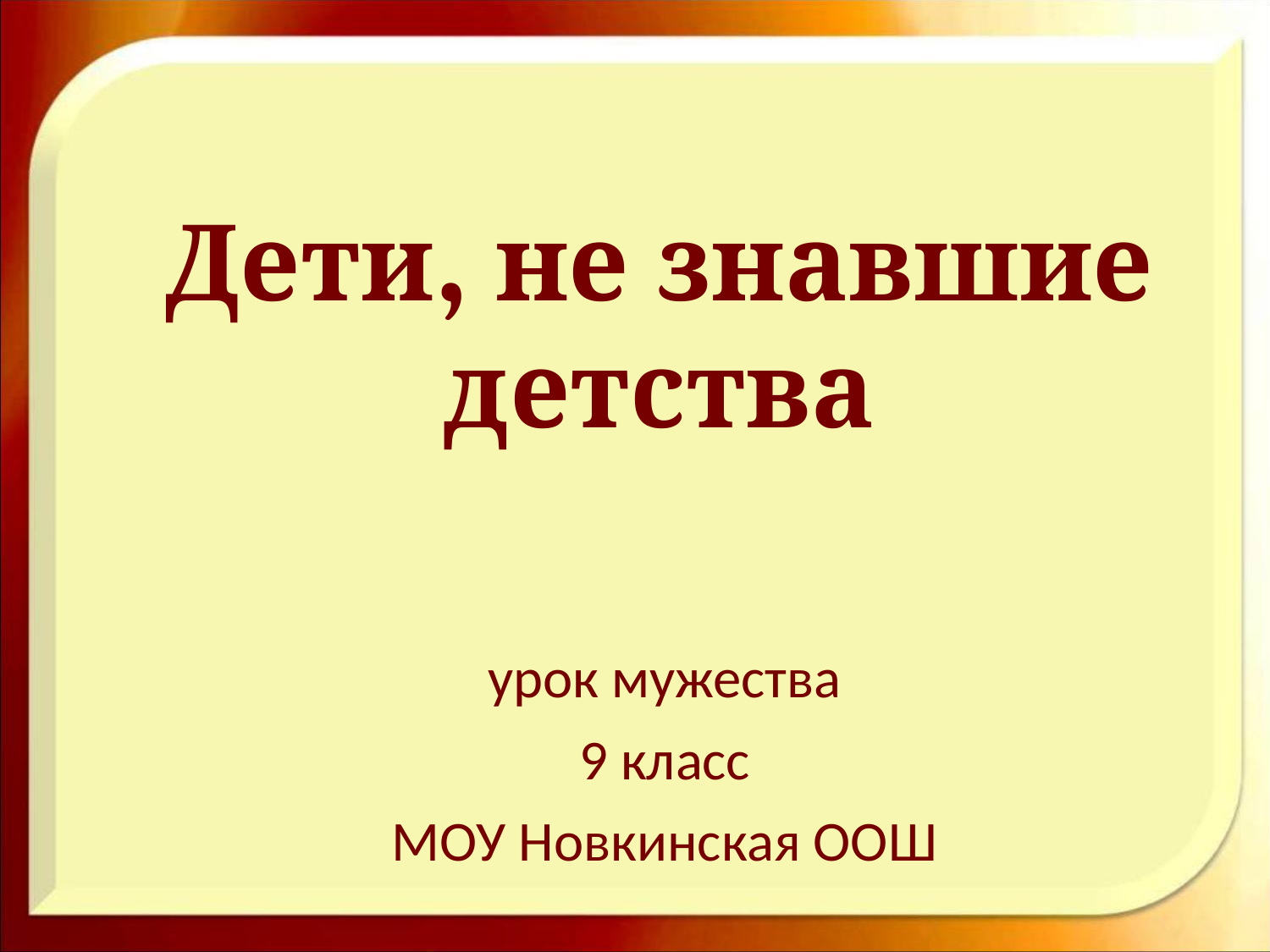

# Дети, не знавшие детства
урок мужества
9 класс
МОУ Новкинская ООШ